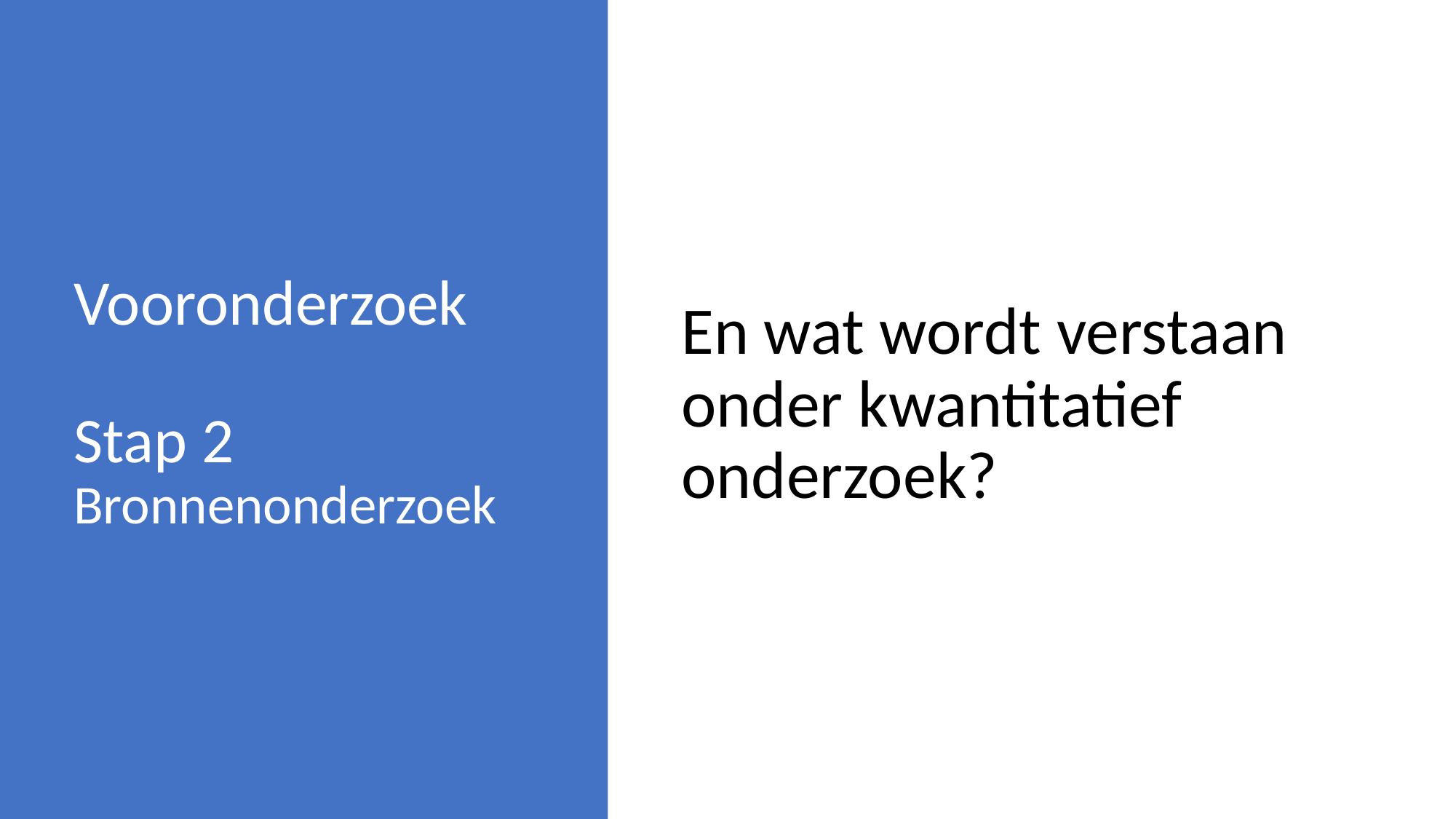

# Vooronderzoek Stap 2 Bronnenonderzoek
En wat wordt verstaan onder kwantitatief onderzoek?